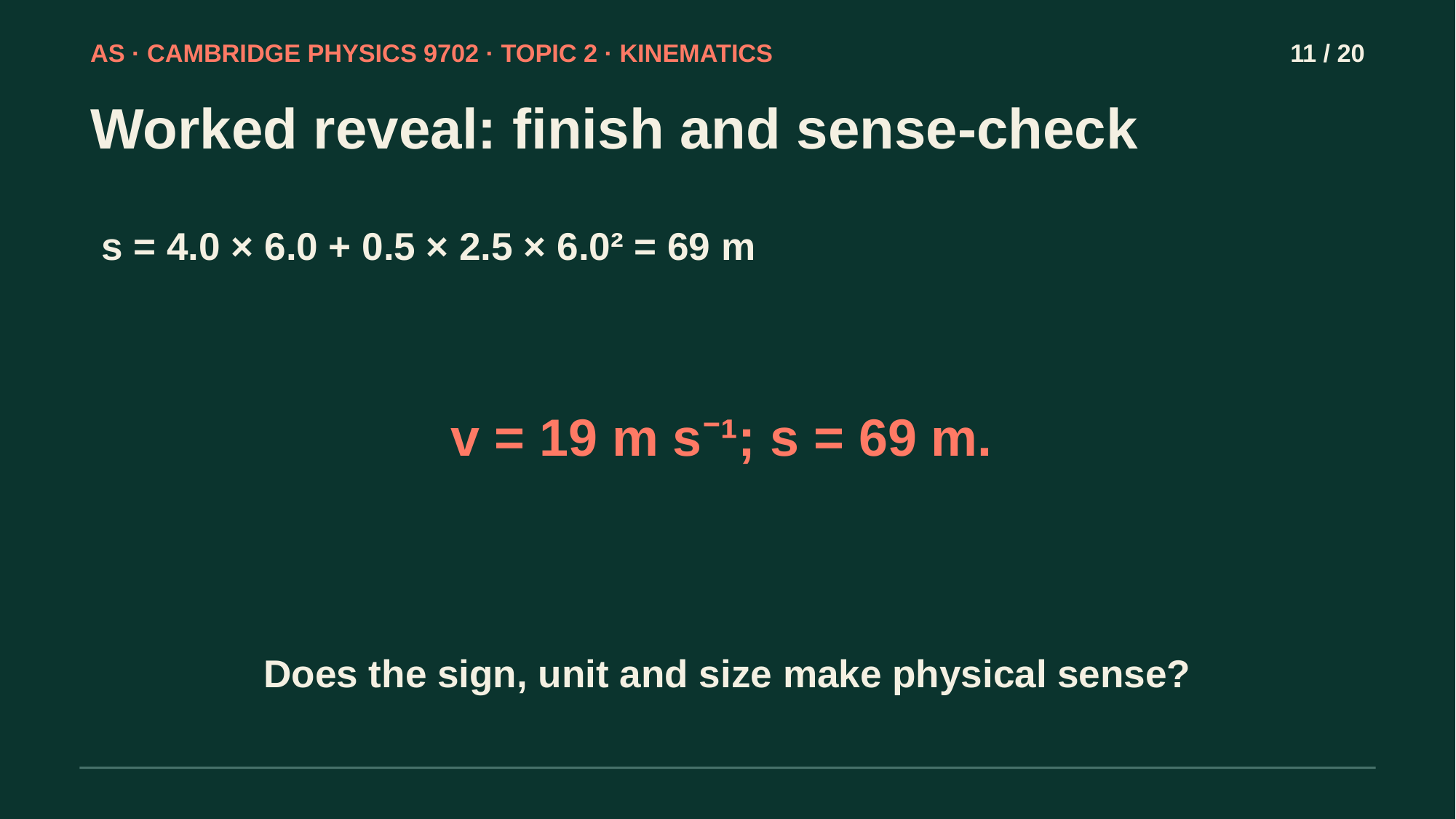

AS · CAMBRIDGE PHYSICS 9702 · TOPIC 2 · KINEMATICS
11 / 20
Worked reveal: finish and sense-check
s = 4.0 × 6.0 + 0.5 × 2.5 × 6.0² = 69 m
v = 19 m s⁻¹; s = 69 m.
Does the sign, unit and size make physical sense?